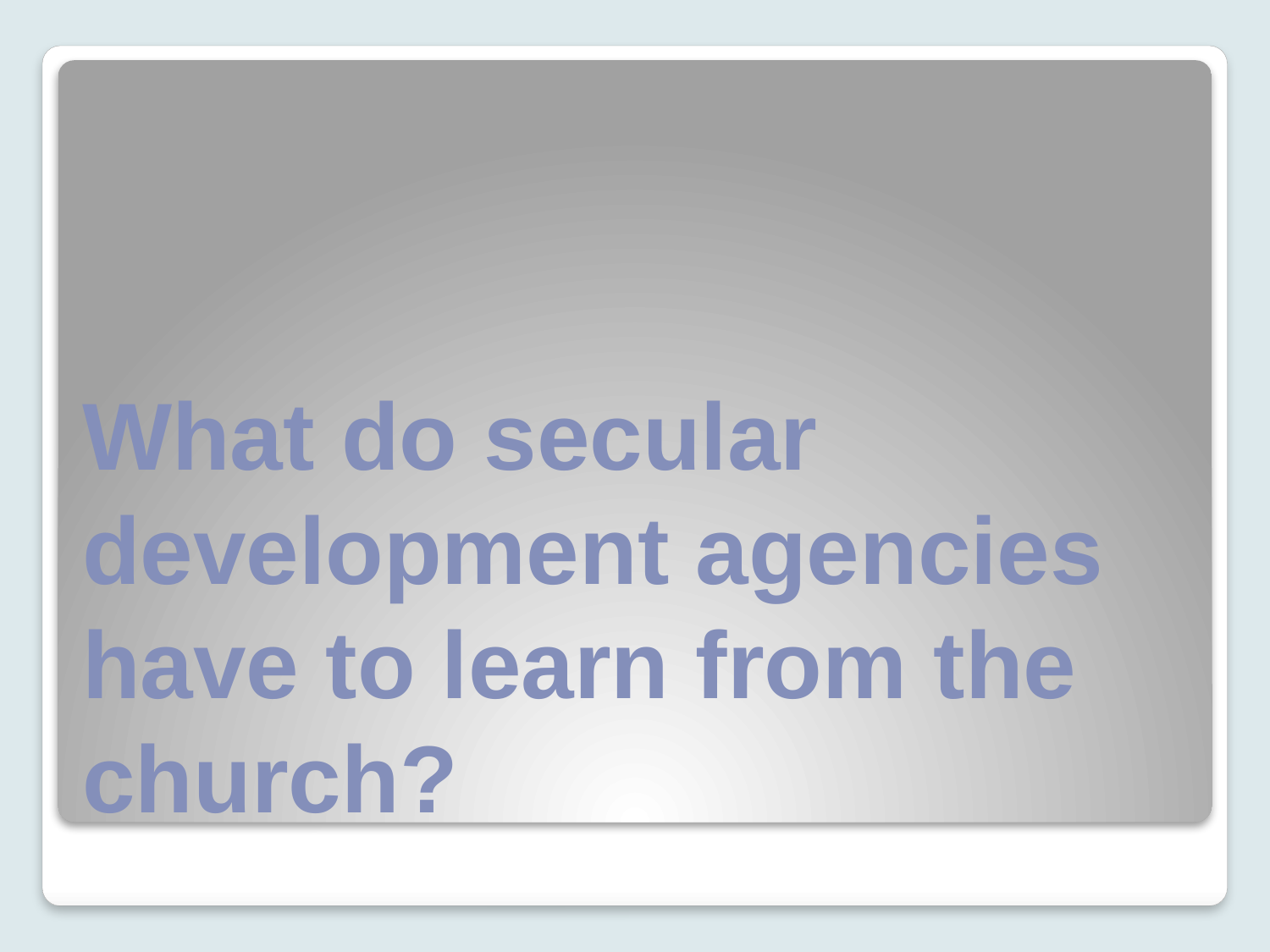

# What do secular development agencies have to learn from the church?